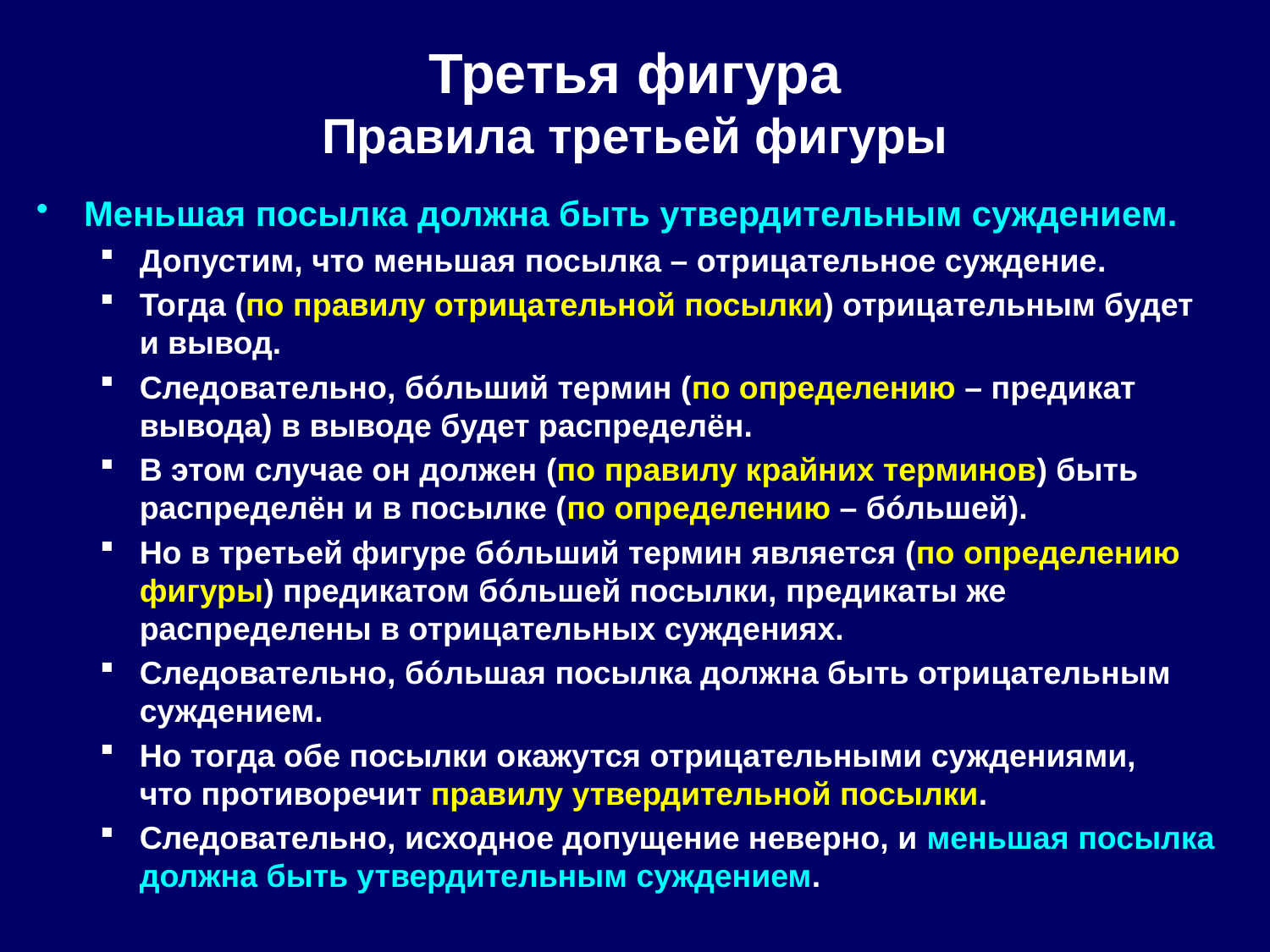

# Третья фигура Правила третьей фигуры
Меньшая посылка должна быть утвердительным суждением.
Допустим, что меньшая посылка – отрицательное суждение.
Тогда (по правилу отрицательной посылки) отрицательным будет
и вывод.
Следовательно, бóльший термин (по определению – предикат вывода) в выводе будет распределён.
В этом случае он должен (по правилу крайних терминов) быть распределён и в посылке (по определению – бóльшей).
Но в третьей фигуре бóльший термин является (по определению фигуры) предикатом бóльшей посылки, предикаты же распределены в отрицательных суждениях.
Следовательно, бóльшая посылка должна быть отрицательным суждением.
Но тогда обе посылки окажутся отрицательными суждениями,
что противоречит правилу утвердительной посылки.
Следовательно, исходное допущение неверно, и меньшая посылка должна быть утвердительным суждением.